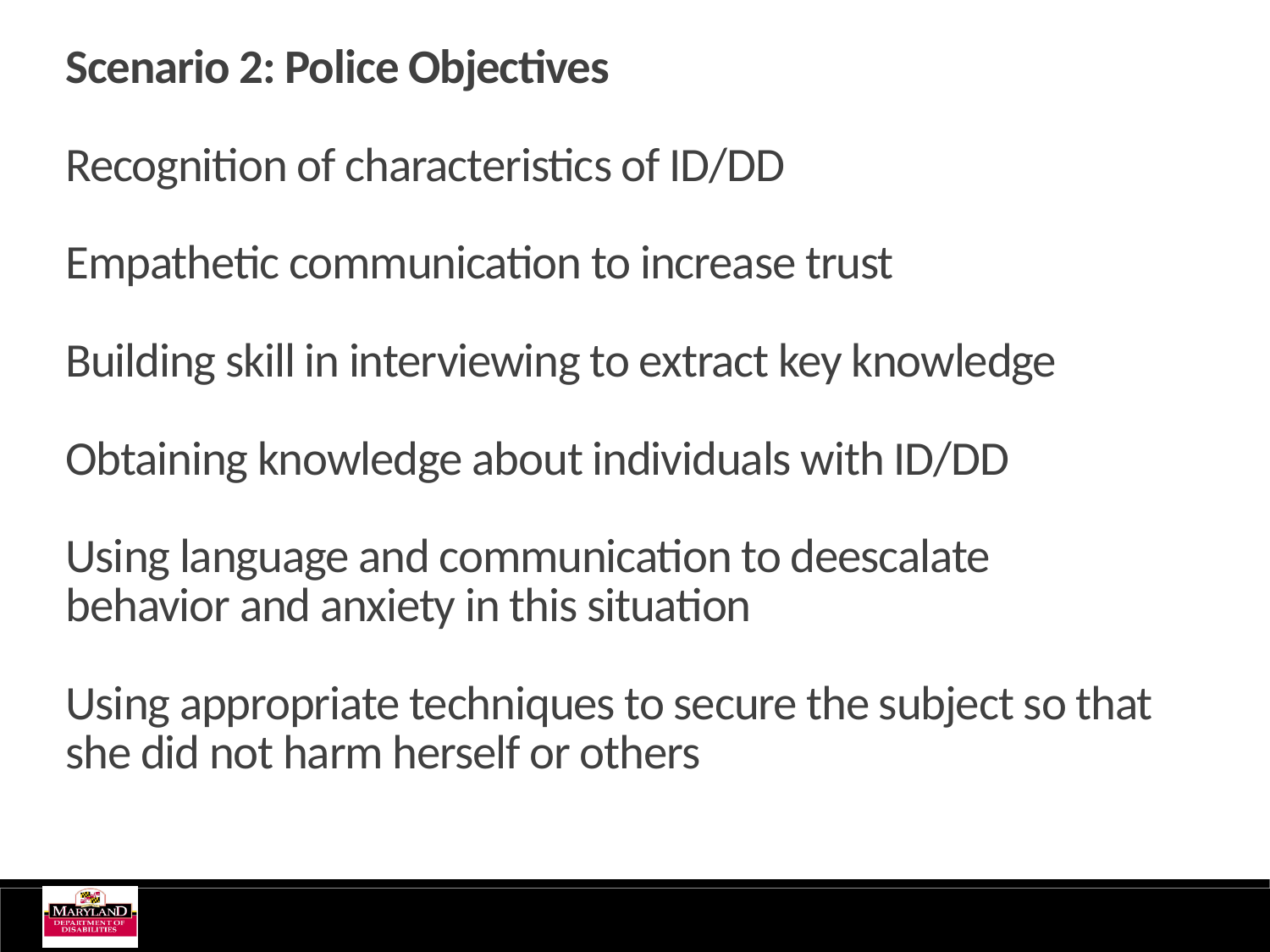

Scenario 2: Police Objectives
Recognition of characteristics of ID/DD
Empathetic communication to increase trust
Building skill in interviewing to extract key knowledge
Obtaining knowledge about individuals with ID/DD
Using language and communication to deescalate
behavior and anxiety in this situation
Using appropriate techniques to secure the subject so that she did not harm herself or others